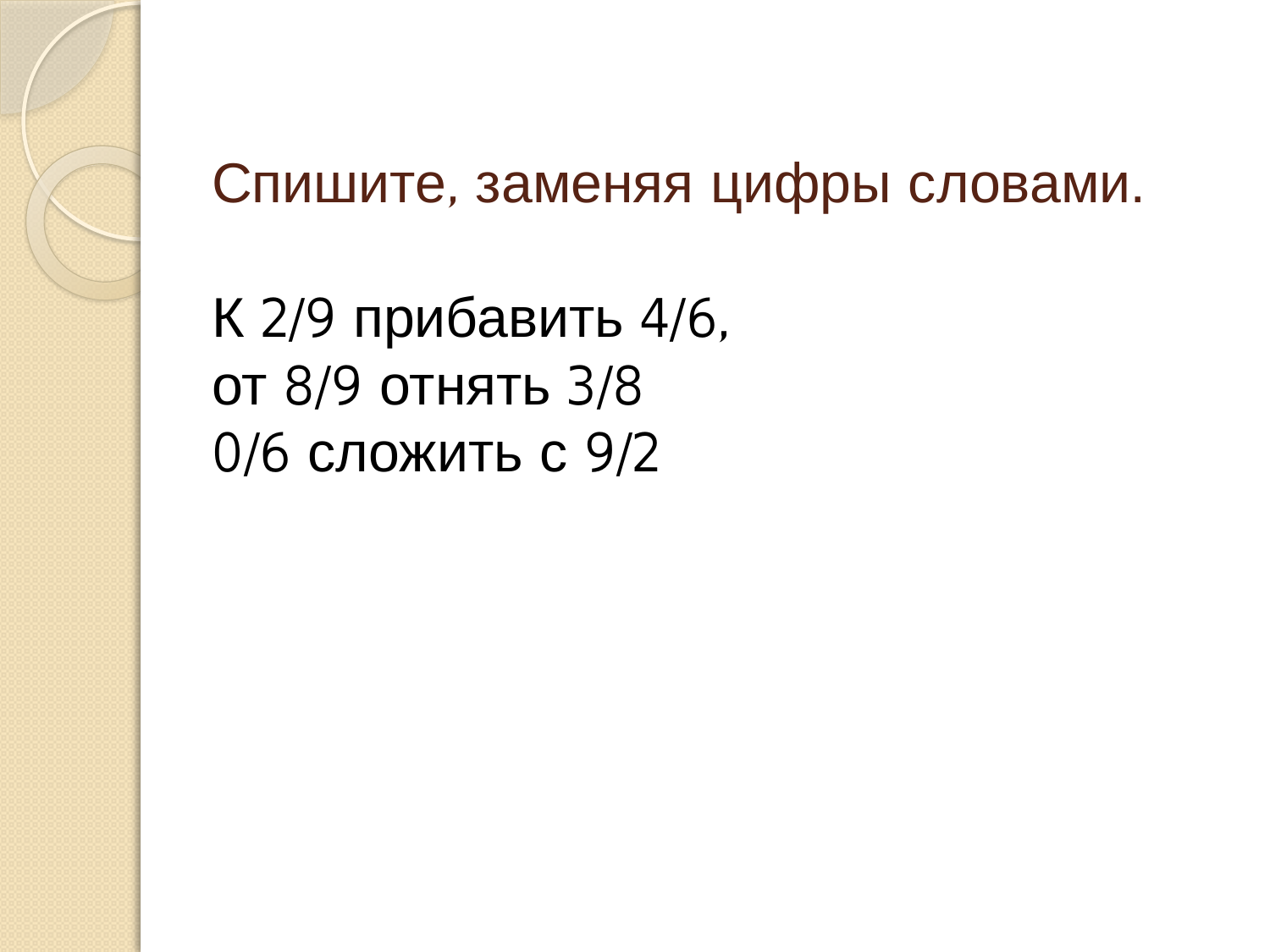

# Спишите, заменяя цифры словами. К 2/9 прибавить 4/6, от 8/9 отнять 3/8 0/6 сложить с 9/2